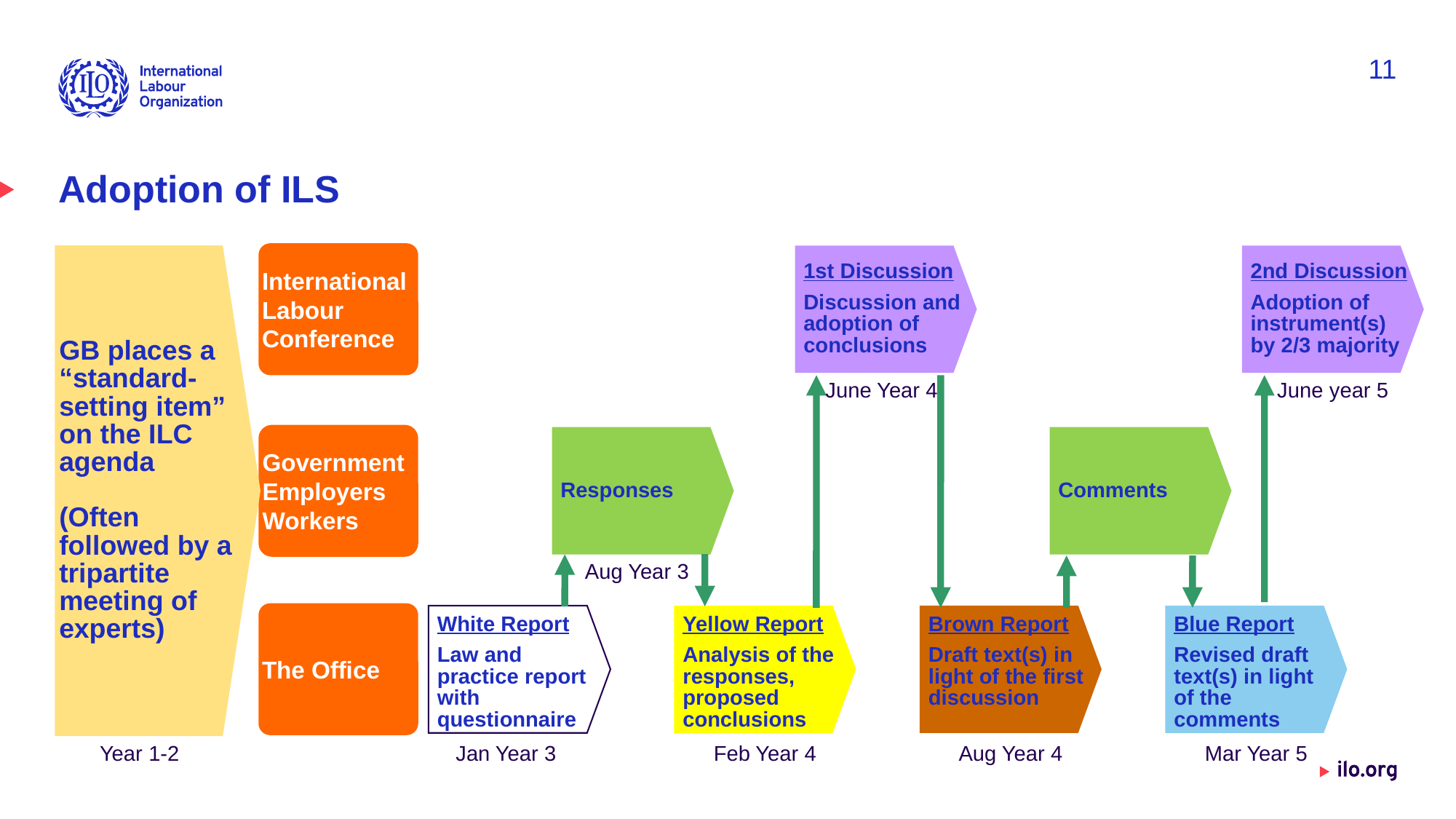

11
# Adoption of ILS
International Labour Conference
GB places a “standard-setting item” on the ILC agenda

(Often followed by a  tripartite meeting of experts)
1st Discussion
Discussion and adoption of conclusions
2nd Discussion
Adoption of instrument(s) by 2/3 majority
June Year 4
June year 5

Government Employers Workers
Responses
Comments
Aug Year 3

The Office
White Report
Law and practice report with questionnaire
Yellow Report
Analysis of the responses, proposed conclusions
Brown Report
Draft text(s) in light of the first discussion
Blue Report
Revised draft text(s) in light of the comments
Year 1-2
Jan Year 3
Feb Year 4
Aug Year 4
Mar Year 5